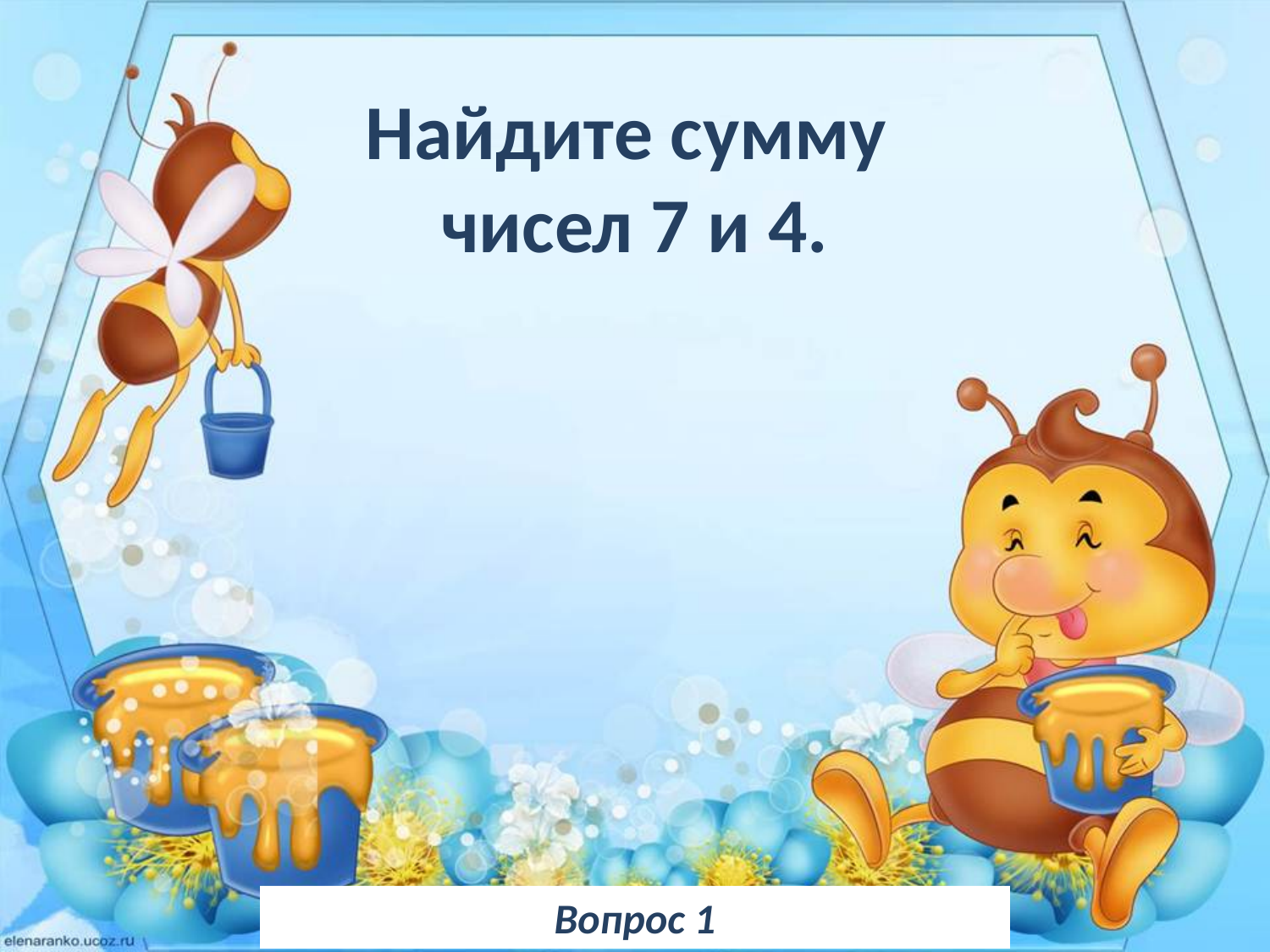

Найдите сумму
чисел 7 и 4.
Вопрос 1